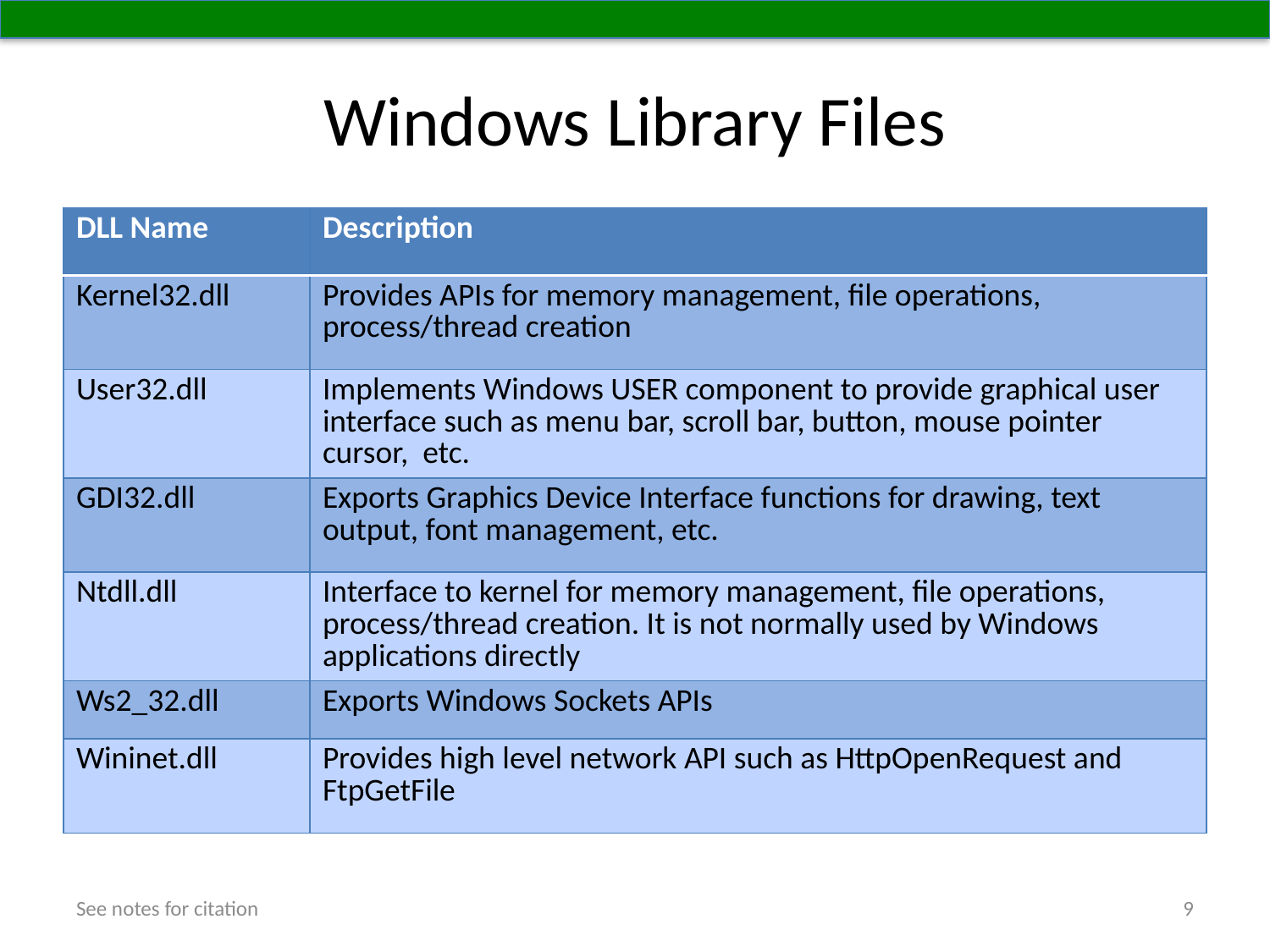

# Windows Library Files
| DLL Name | Description |
| --- | --- |
| Kernel32.dll | Provides APIs for memory management, file operations, process/thread creation |
| User32.dll | Implements Windows USER component to provide graphical user interface such as menu bar, scroll bar, button, mouse pointer cursor, etc. |
| GDI32.dll | Exports Graphics Device Interface functions for drawing, text output, font management, etc. |
| Ntdll.dll | Interface to kernel for memory management, file operations, process/thread creation. It is not normally used by Windows applications directly |
| Ws2\_32.dll | Exports Windows Sockets APIs |
| Wininet.dll | Provides high level network API such as HttpOpenRequest and FtpGetFile |
See notes for citation
9